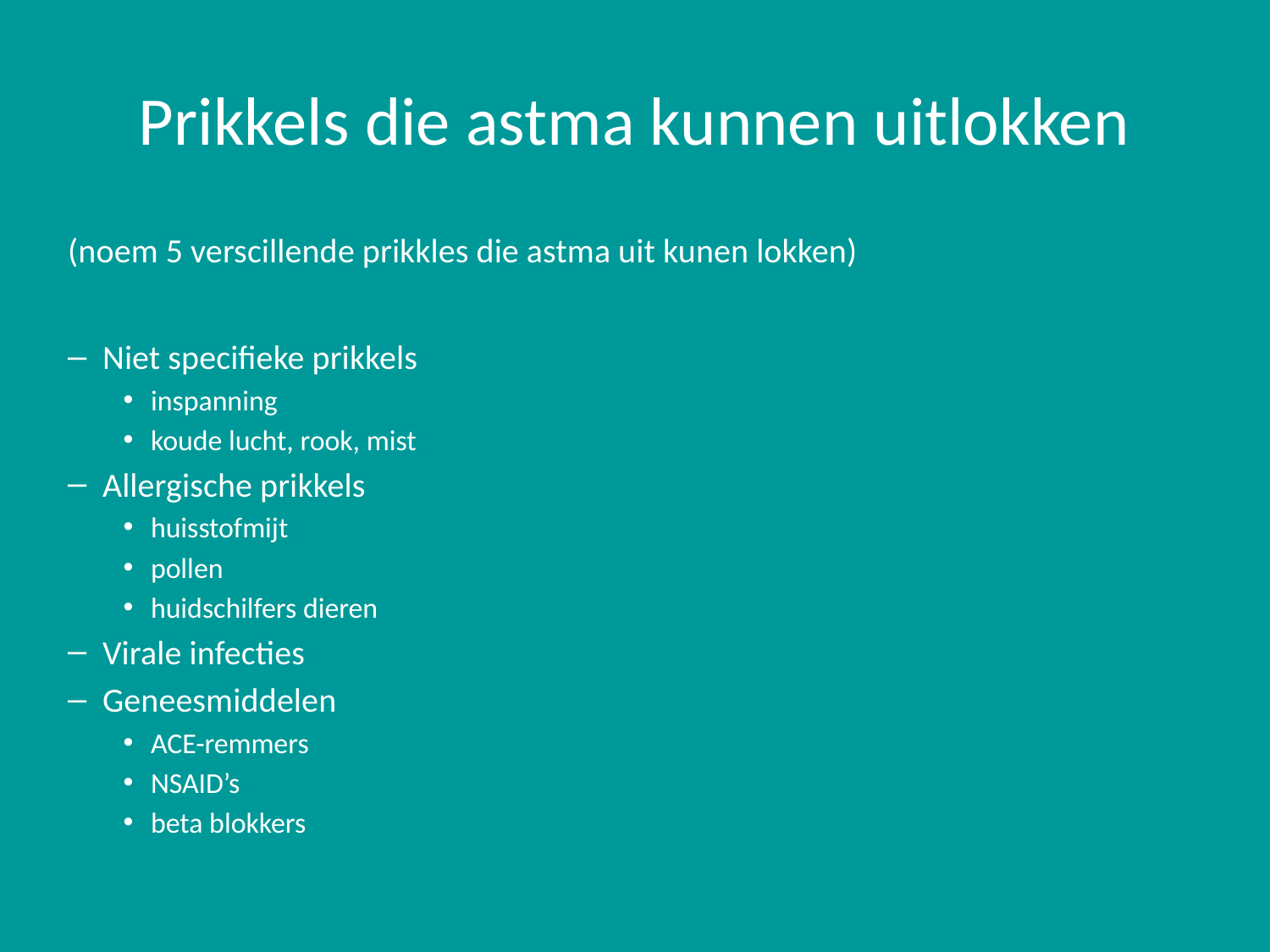

# Prikkels die astma kunnen uitlokken
(noem 5 verscillende prikkles die astma uit kunen lokken)

Niet specifieke prikkels
inspanning
koude lucht, rook, mist
Allergische prikkels
huisstofmijt
pollen
huidschilfers dieren
Virale infecties
Geneesmiddelen
ACE-remmers
NSAID’s
beta blokkers